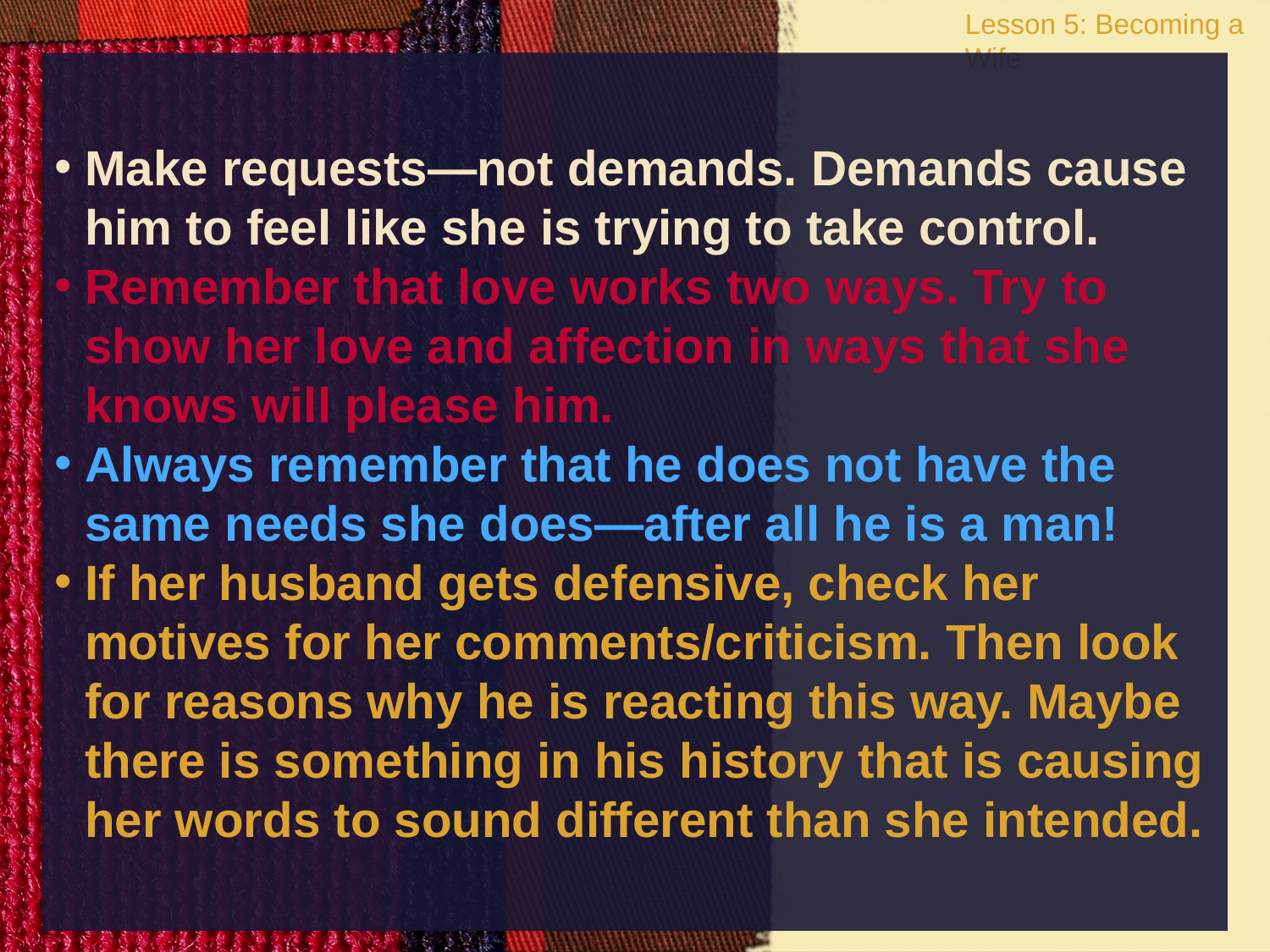

Lesson 5: Becoming a Wife
Make requests—not demands. Demands cause him to feel like she is trying to take control.
Remember that love works two ways. Try to show her love and affection in ways that she knows will please him.
Always remember that he does not have the same needs she does—after all he is a man!
If her husband gets defensive, check her motives for her comments/criticism. Then look for reasons why he is reacting this way. Maybe there is something in his history that is causing her words to sound different than she intended.